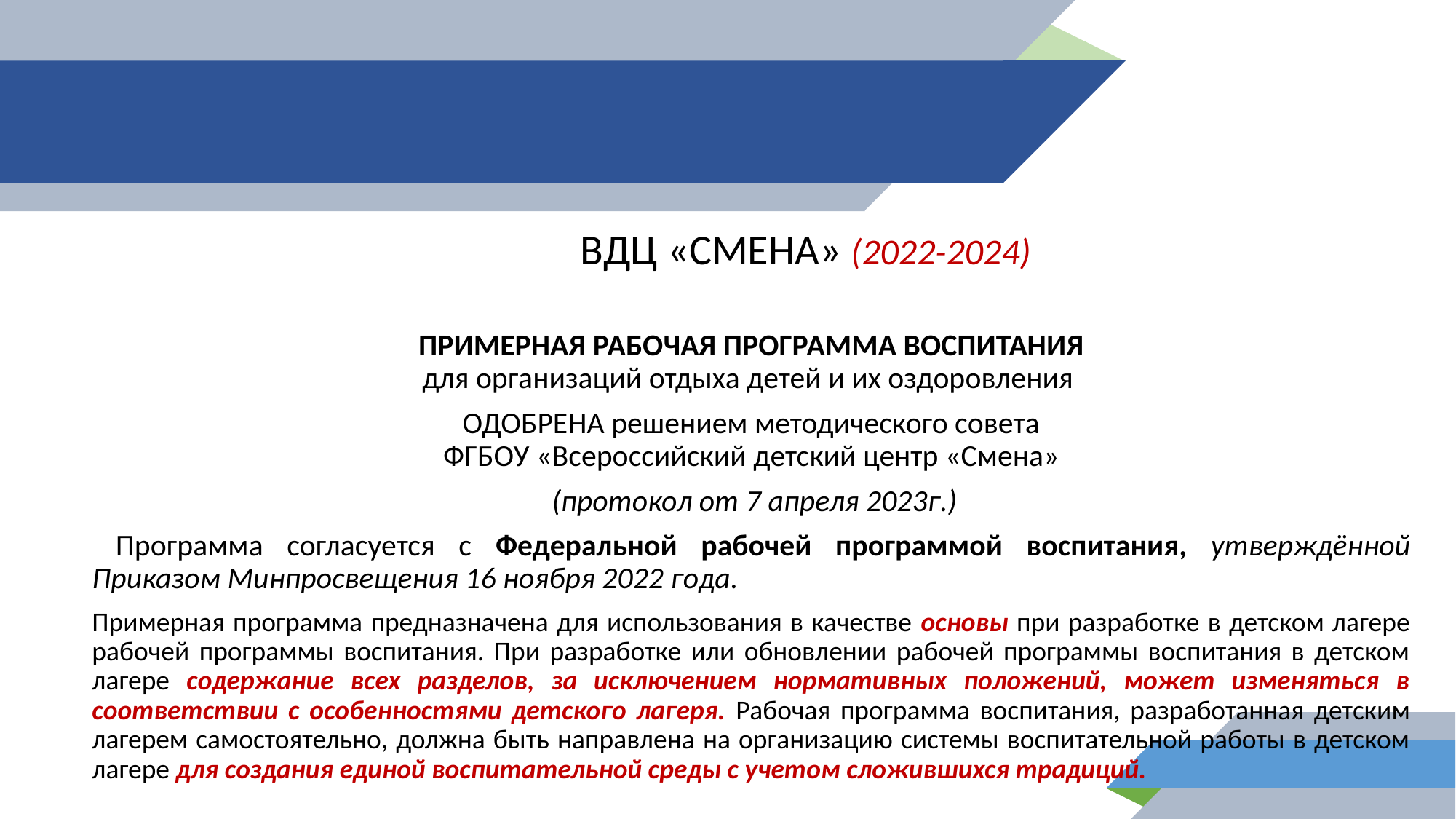

ВДЦ «СМЕНА» (2022-2024)
ПРИМЕРНАЯ РАБОЧАЯ ПРОГРАММА ВОСПИТАНИЯ
для организаций отдыха детей и их оздоровления
ОДОБРЕНА решением методического совета
ФГБОУ «Всероссийский детский центр «Смена»
 (протокол от 7 апреля 2023г.)
 Программа согласуется с Федеральной рабочей программой воспитания, утверждённой Приказом Минпросвещения 16 ноября 2022 года.
Примерная программа предназначена для использования в качестве основы при разработке в детском лагере рабочей программы воспитания. При разработке или обновлении рабочей программы воспитания в детском лагере содержание всех разделов, за исключением нормативных положений, может изменяться в соответствии с особенностями детского лагеря. Рабочая программа воспитания, разработанная детским лагерем самостоятельно, должна быть направлена на организацию системы воспитательной работы в детском лагере для создания единой воспитательной среды с учетом сложившихся традиций.